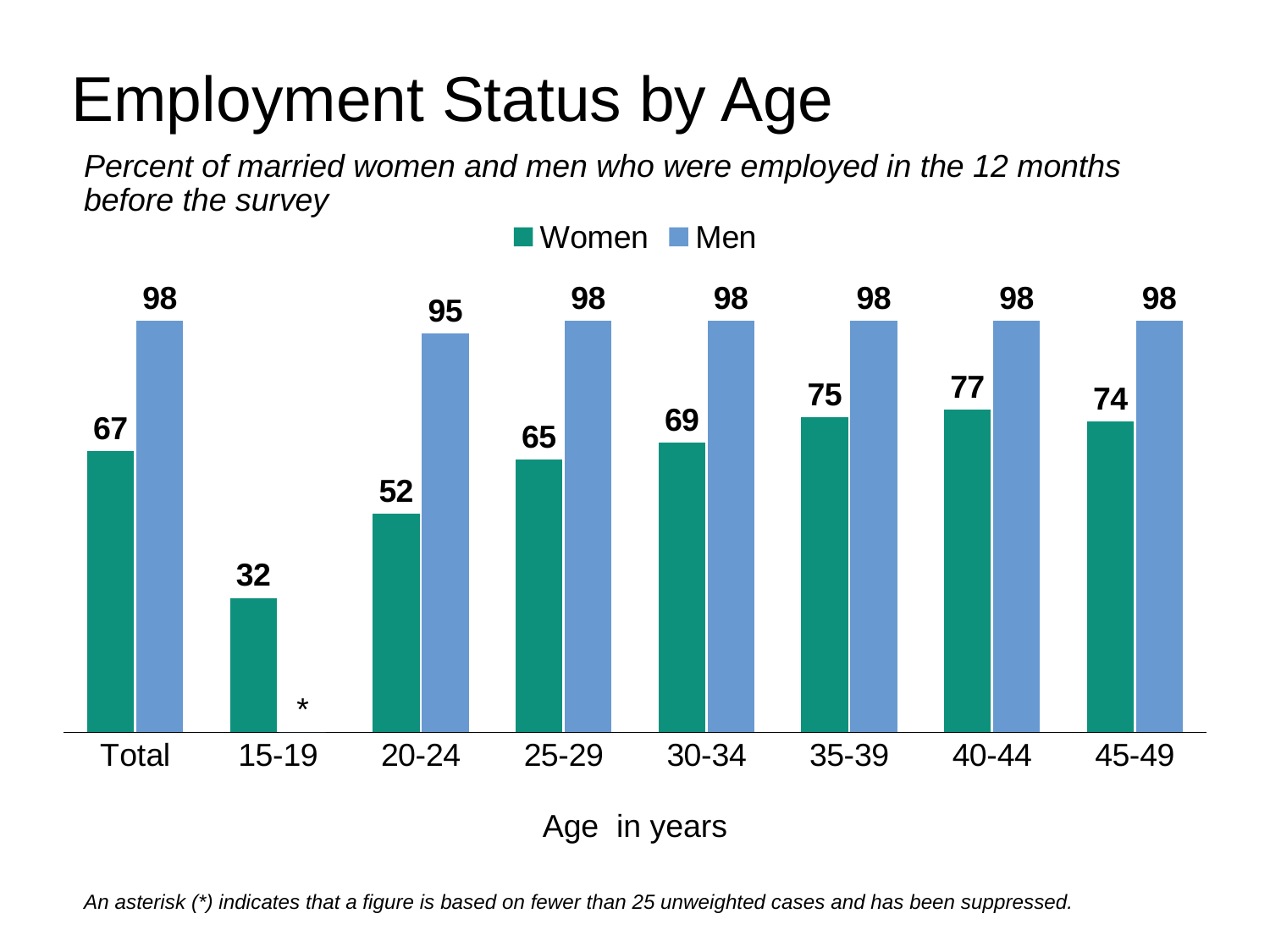

# Employment Status by Age
Percent of married women and men who were employed in the 12 months before the survey

### Chart

| Category | Women | Men |
|---|---|---|
| Total | 67.0 | 98.0 |
| 15-19 | 32.0 | 0.0 |
| 20-24 | 52.0 | 95.0 |
| 25-29 | 65.0 | 98.0 |
| 30-34 | 69.0 | 98.0 |
| 35-39 | 75.0 | 98.0 |
| 40-44 | 77.0 | 98.0 |
| 45-49 | 74.0 | 98.0 |
Age  in years
An asterisk (*) indicates that a figure is based on fewer than 25 unweighted cases and has been suppressed.